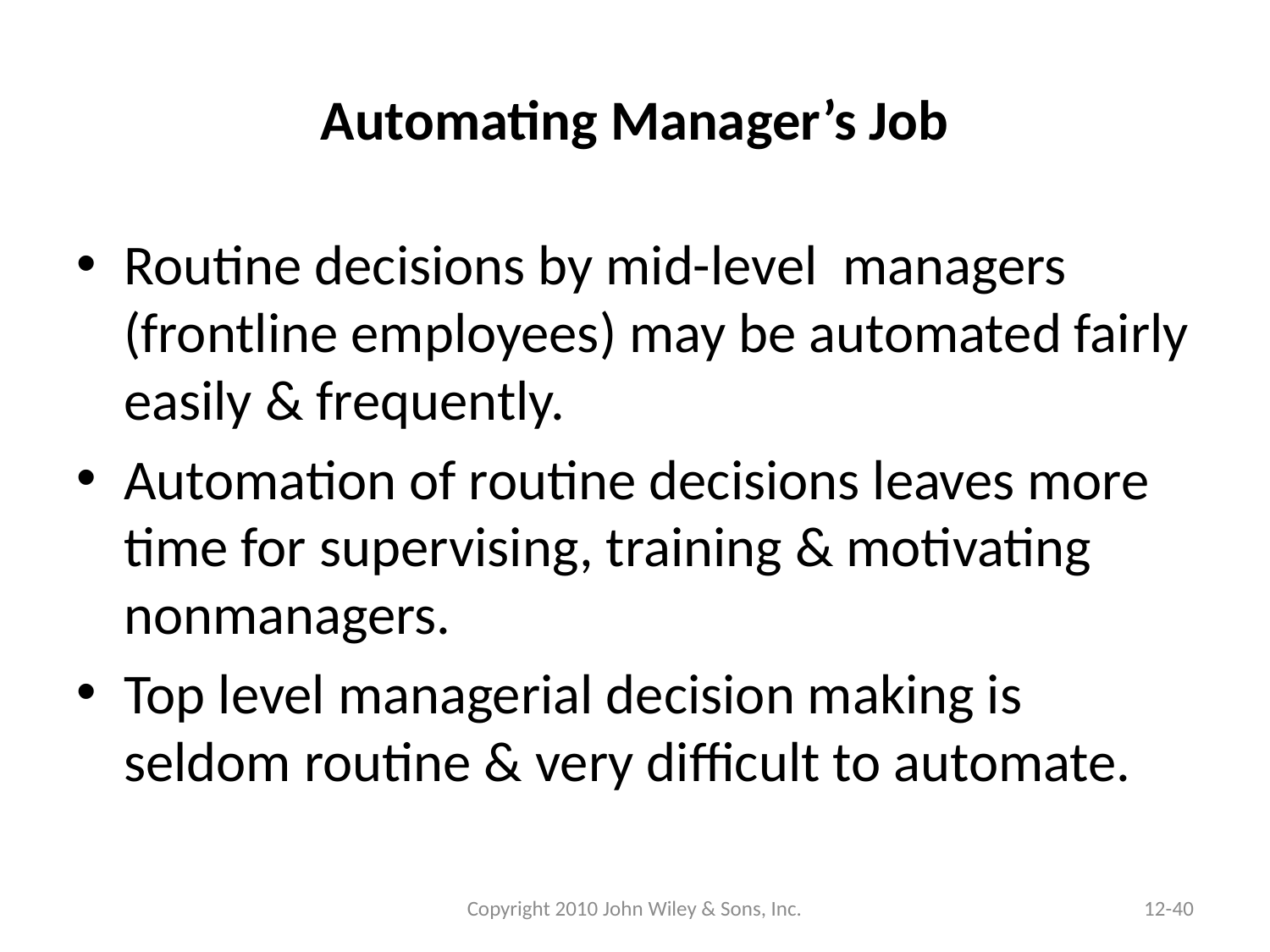

# Automating Manager’s Job
Routine decisions by mid-level  managers (frontline employees) may be automated fairly easily & frequently.
Automation of routine decisions leaves more time for supervising, training & motivating nonmanagers.
Top level managerial decision making is seldom routine & very difficult to automate.
Copyright 2010 John Wiley & Sons, Inc.
12-40